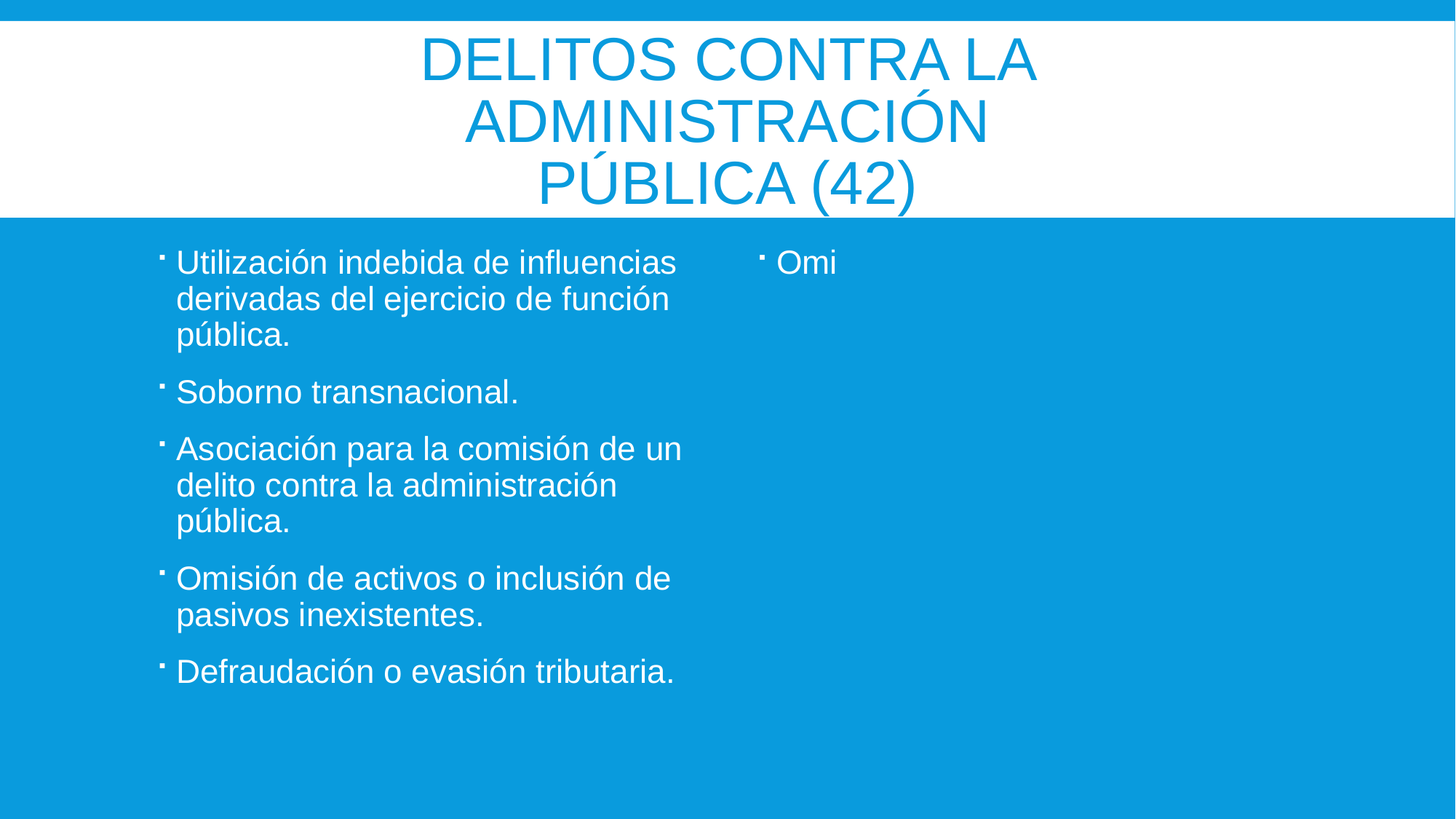

# Delitos contra la administración pública (42)
Utilización indebida de influencias derivadas del ejercicio de función pública.
Soborno transnacional.
Asociación para la comisión de un delito contra la administración pública.
Omisión de activos o inclusión de pasivos inexistentes.
Defraudación o evasión tributaria.
Omi